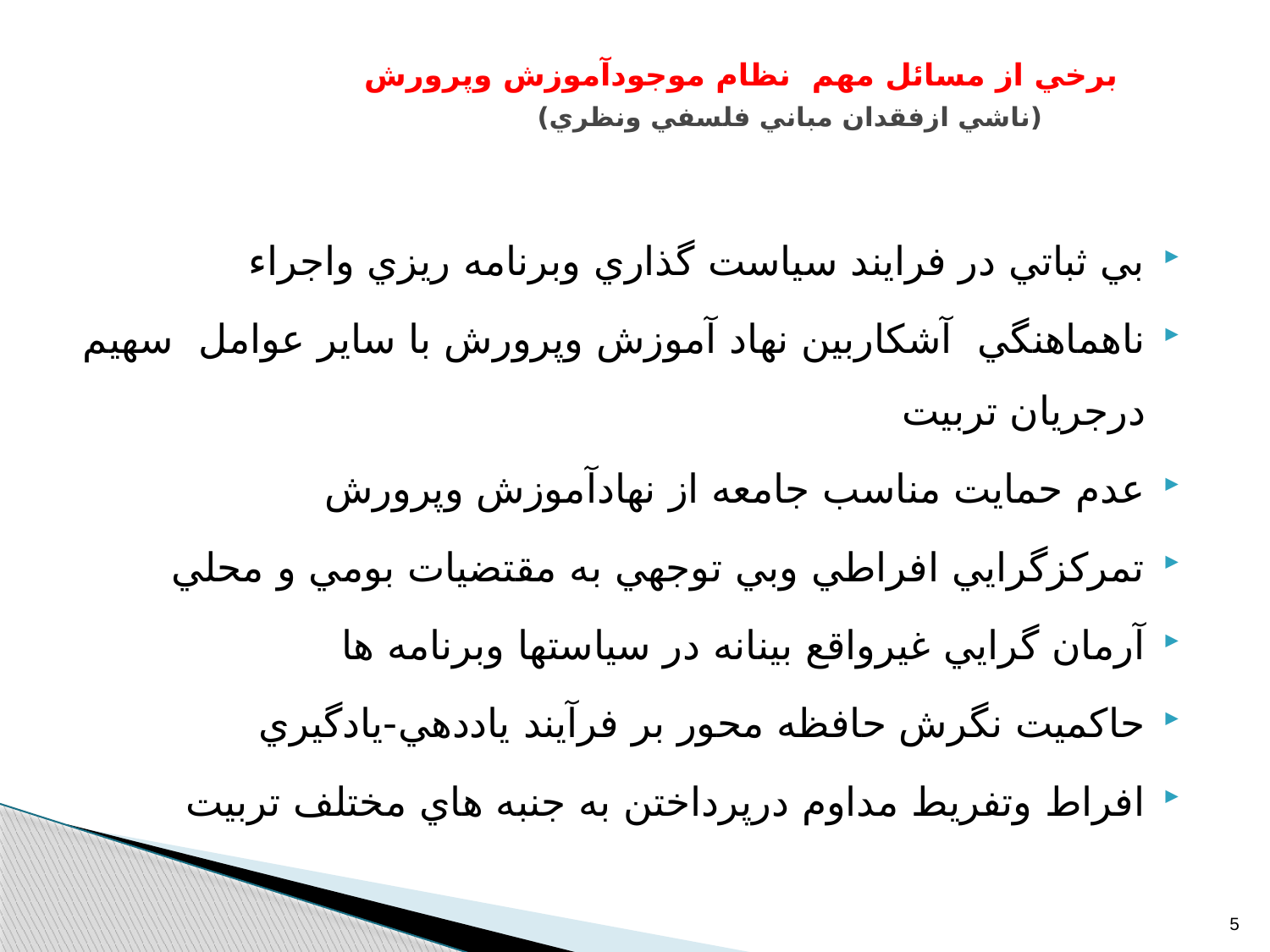

# برخي از مسائل مهم  نظام موجودآموزش وپرورش (ناشي ازفقدان مباني فلسفي ونظري)
بي ثباتي در فرايند سياست گذاري وبرنامه ريزي واجراء
ناهماهنگي  آشکاربين نهاد آموزش وپرورش با ساير عوامل  سهيم درجريان تربيت
عدم حمايت مناسب جامعه از نهادآموزش وپرورش
تمرکزگرايي افراطي وبي توجهي به مقتضيات بومي و محلي
آرمان گرايي غيرواقع بينانه در سياستها وبرنامه ها
حاکميت نگرش حافظه محور بر فرآيند ياددهي-يادگيري
افراط وتفريط مداوم درپرداختن به جنبه هاي مختلف تربيت

5